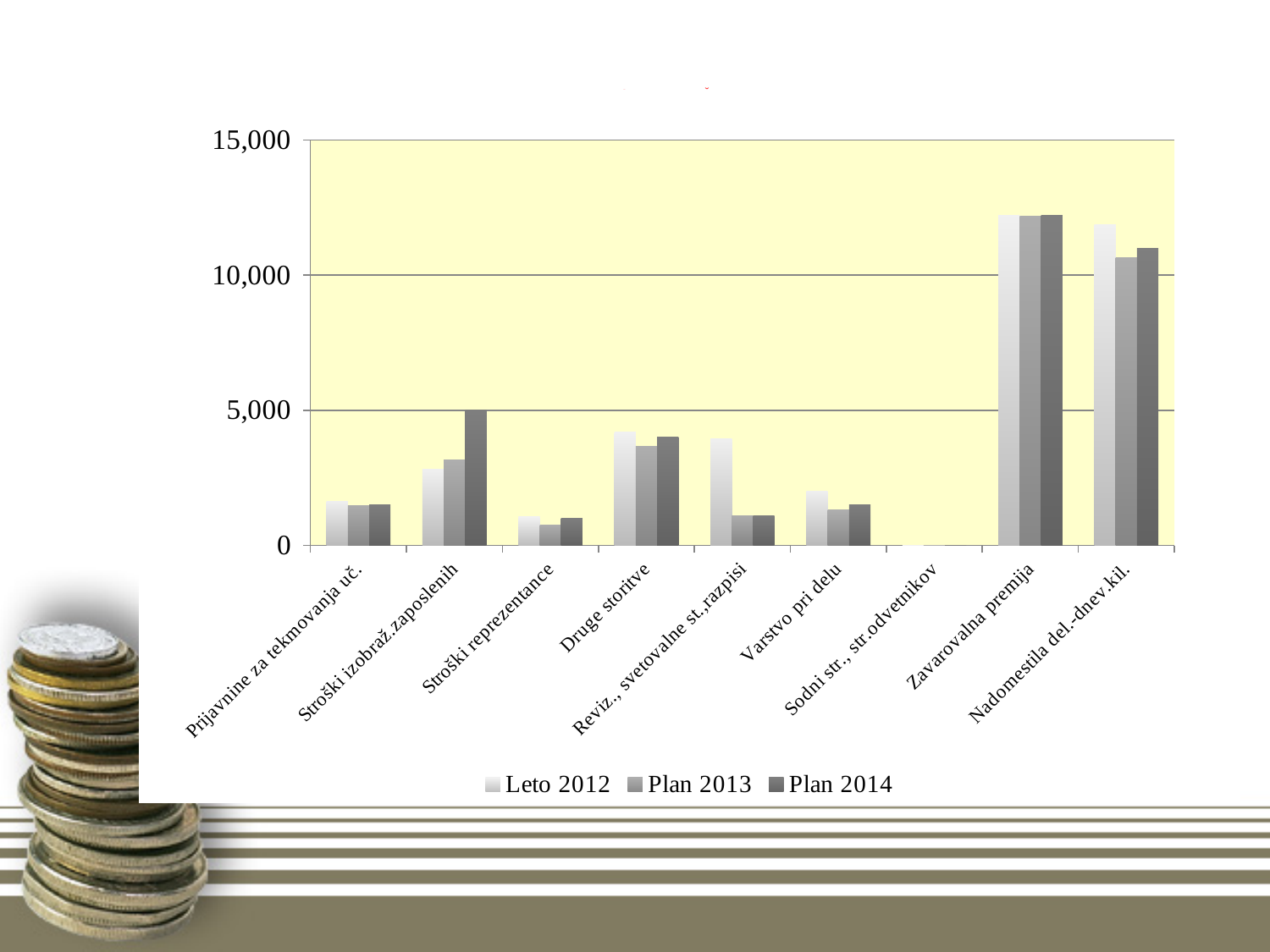

# Plan 2014 – STROŠKI STORITEV

### Chart

| Category | Leto 2012 | Plan 2013 | Plan 2014 |
|---|---|---|---|
| Prijavnine za tekmovanja uč. | 1626.0 | 1471.0 | 1500.0 |
| Stroški izobraž.zaposlenih | 2810.0 | 3156.0 | 5000.0 |
| Stroški reprezentance | 1066.0 | 747.0 | 1000.0 |
| Druge storitve | 4197.0 | 3678.0 | 4000.0 |
| Reviz., svetovalne st.,razpisi | 3948.0 | 1099.0 | 1100.0 |
| Varstvo pri delu | 1989.0 | 1324.0 | 1500.0 |
| Sodni str., str.odvetnikov | 0.0 | 0.0 | 0.0 |
| Zavarovalna premija | 12209.0 | 12191.0 | 12200.0 |
| Nadomestila del.-dnev.kil. | 11865.0 | 10651.0 | 11000.0 |